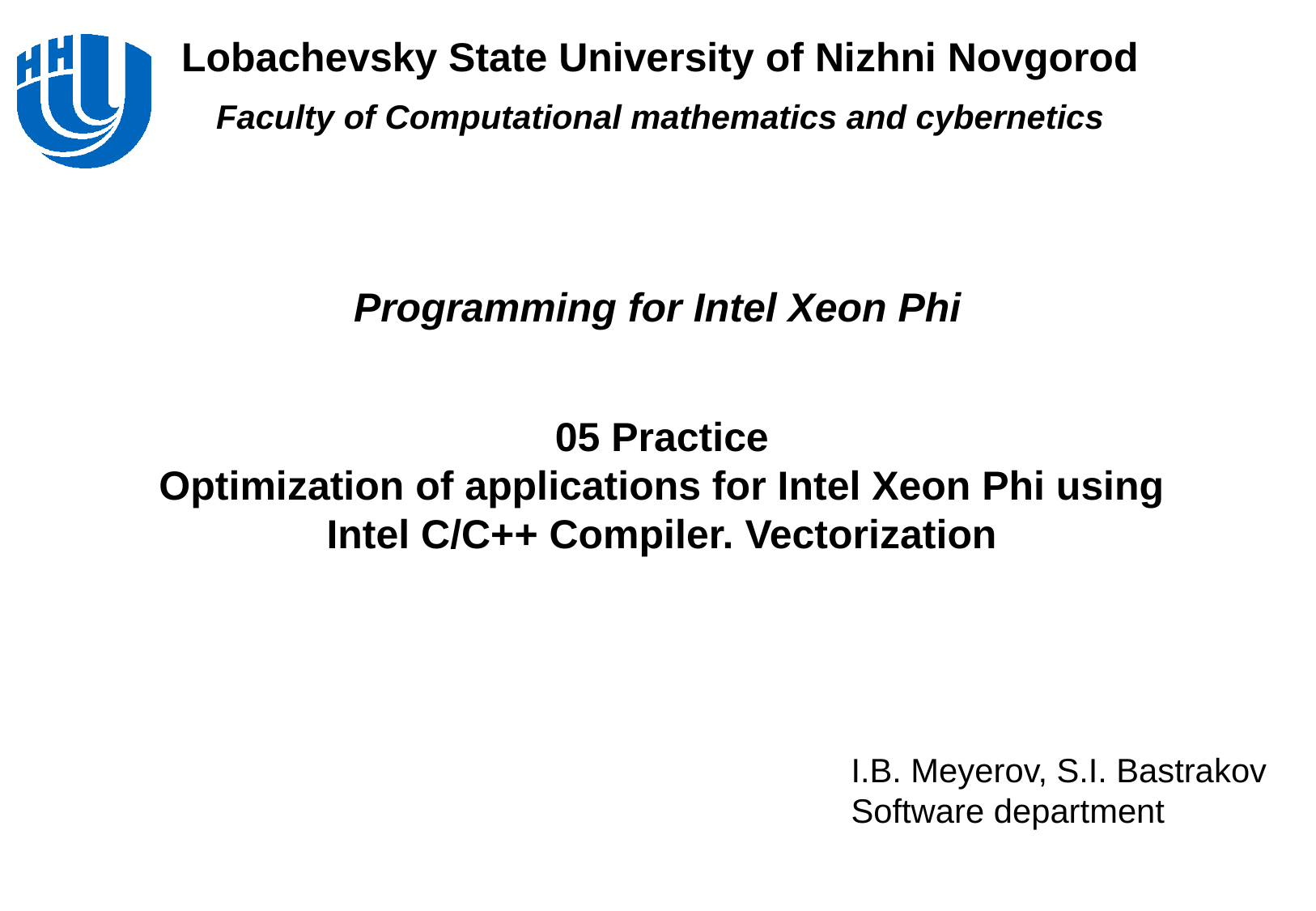

Programming for Intel Xeon Phi
# 05 Practice Optimization of applications for Intel Xeon Phi using Intel C/C++ Compiler. Vectorization
I.B. Meyerov, S.I. Bastrakov
Software department